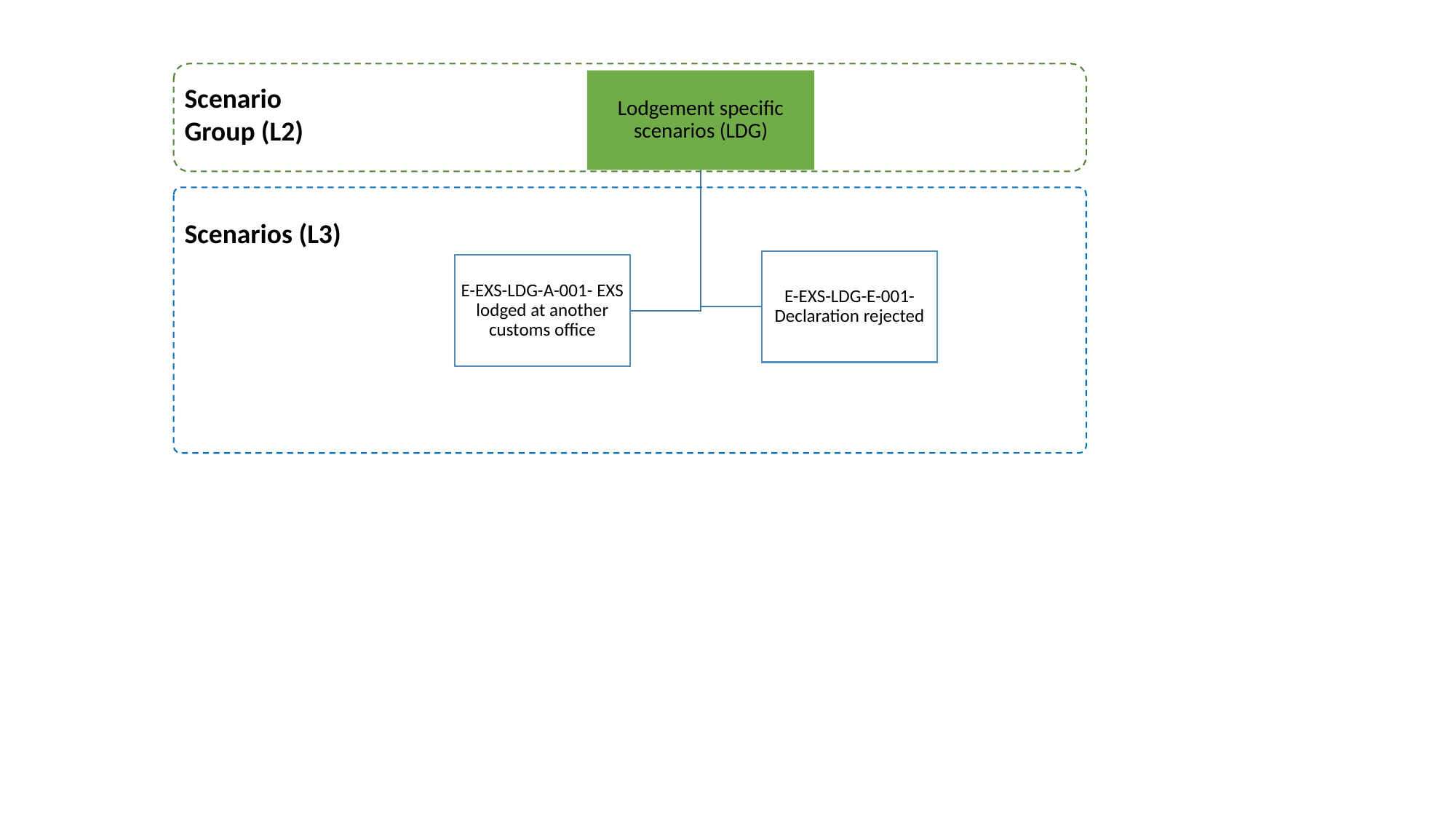

Lodgement specific scenarios (LDG)
E-EXS-LDG-A-001- EXS lodged at another customs office
E-EXS-LDG-E-001-Declaration rejected
Scenario Group (L2)

Scenarios (L3)